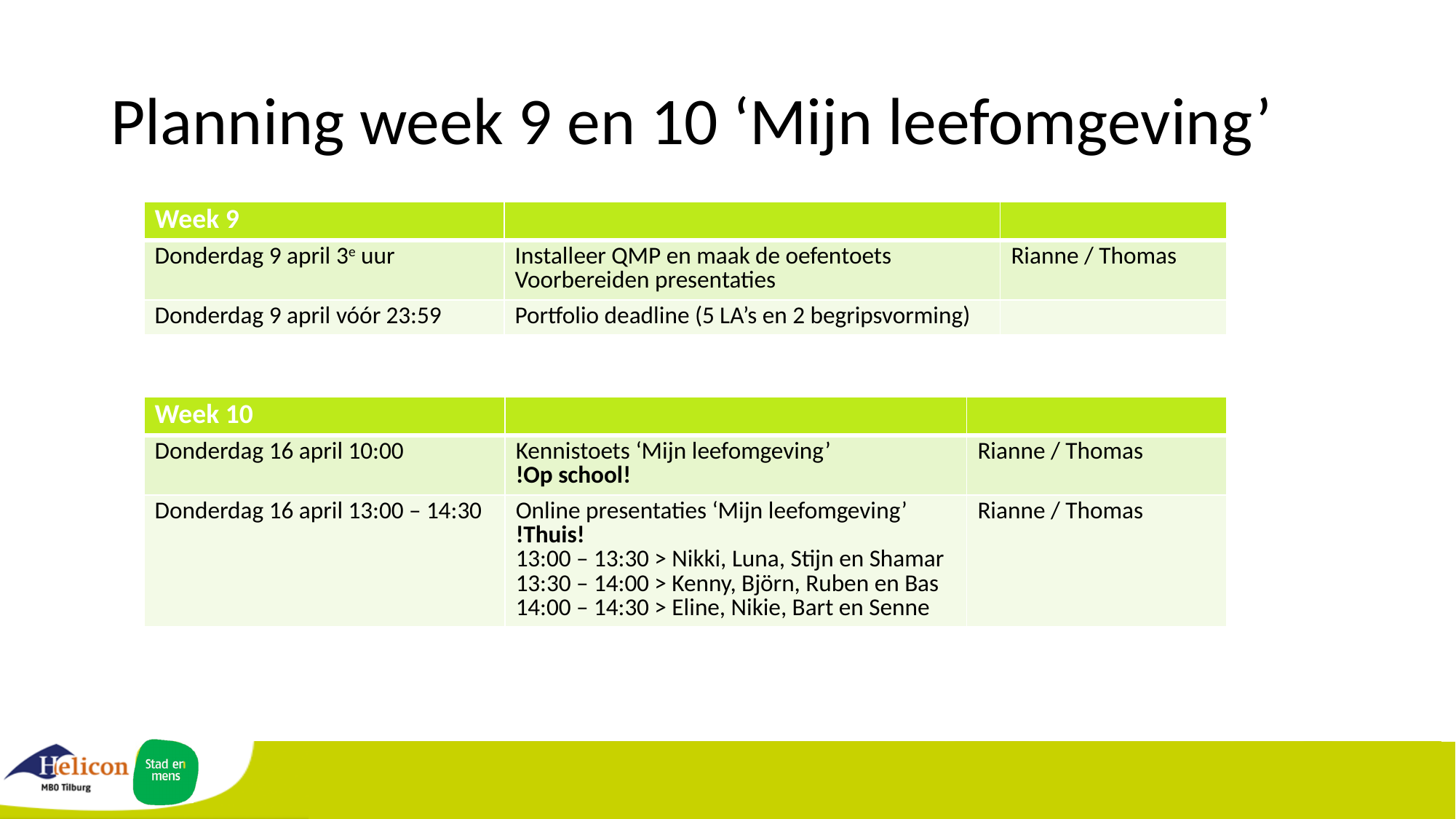

# Planning week 9 en 10 ‘Mijn leefomgeving’
| Week 9 |  |  |
| --- | --- | --- |
| Donderdag 9 april 3e uur | Installeer QMP en maak de oefentoets Voorbereiden presentaties | Rianne / Thomas |
| Donderdag 9 april vóór 23:59 | Portfolio deadline (5 LA’s en 2 begripsvorming) |  |
| Week 10 |  |  |
| --- | --- | --- |
| Donderdag 16 april 10:00 | Kennistoets ‘Mijn leefomgeving’ !Op school! | Rianne / Thomas |
| Donderdag 16 april 13:00 – 14:30 | Online presentaties ‘Mijn leefomgeving’ !Thuis! 13:00 – 13:30 > Nikki, Luna, Stijn en Shamar 13:30 – 14:00 > Kenny, Björn, Ruben en Bas 14:00 – 14:30 > Eline, Nikie, Bart en Senne | Rianne / Thomas |